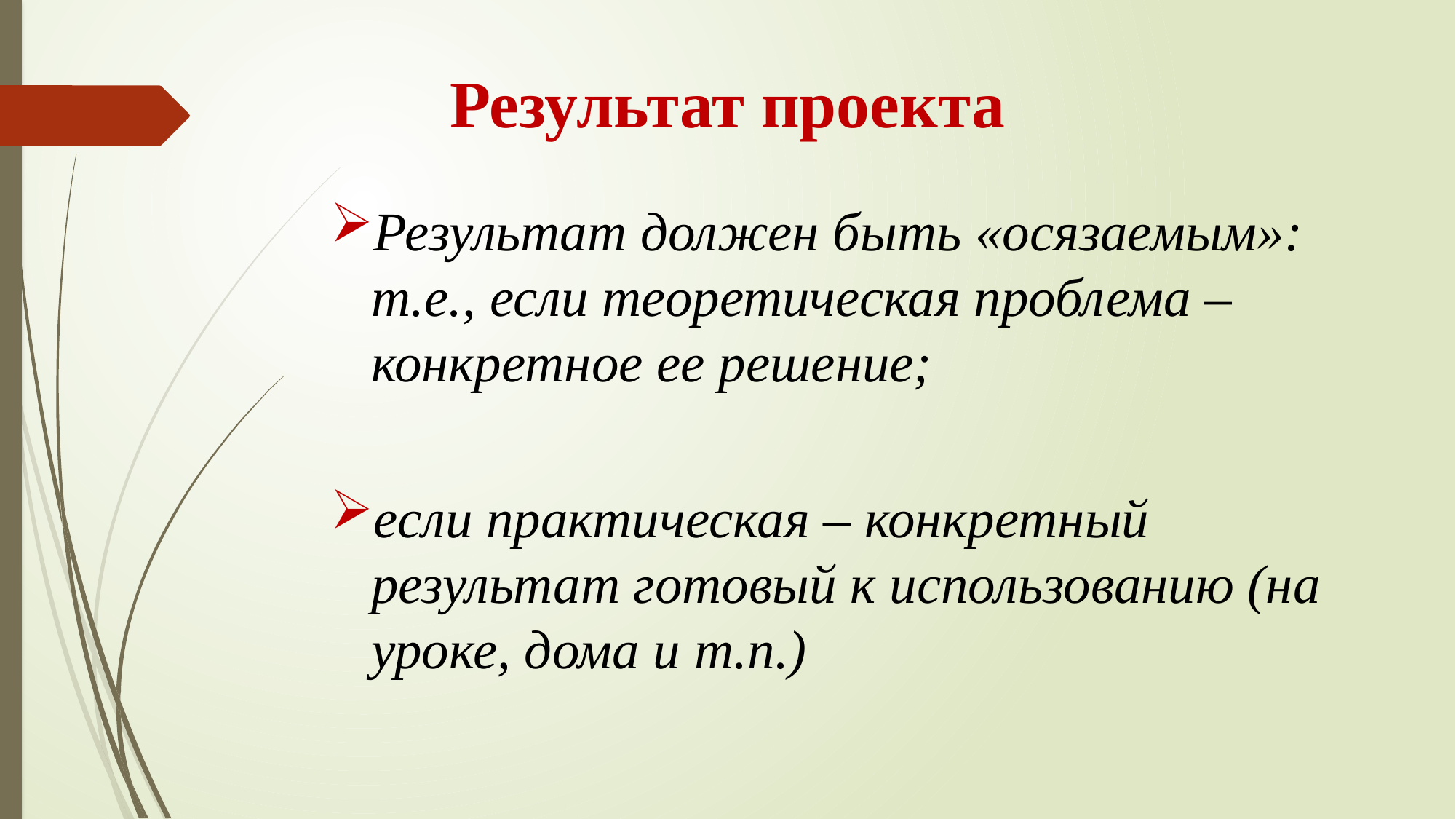

Результат проекта
Результат должен быть «осязаемым»: т.е., если теоретическая проблема – конкретное ее решение;

если практическая – конкретный результат готовый к использованию (на уроке, дома и т.п.)